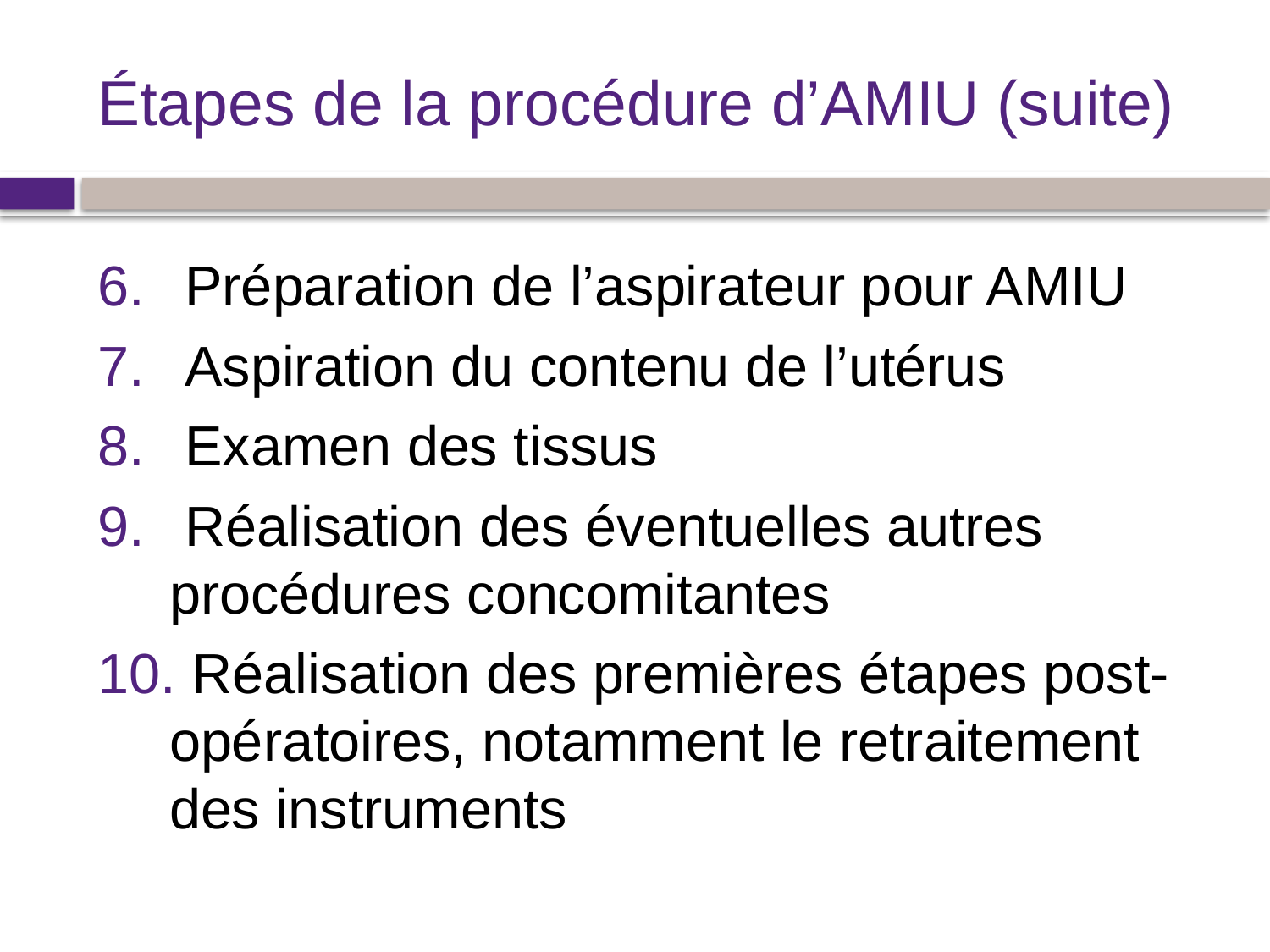

# Étapes de la procédure d’AMIU (suite)
 Préparation de l’aspirateur pour AMIU
 Aspiration du contenu de l’utérus
 Examen des tissus
 Réalisation des éventuelles autres procédures concomitantes
 Réalisation des premières étapes post-opératoires, notamment le retraitement des instruments